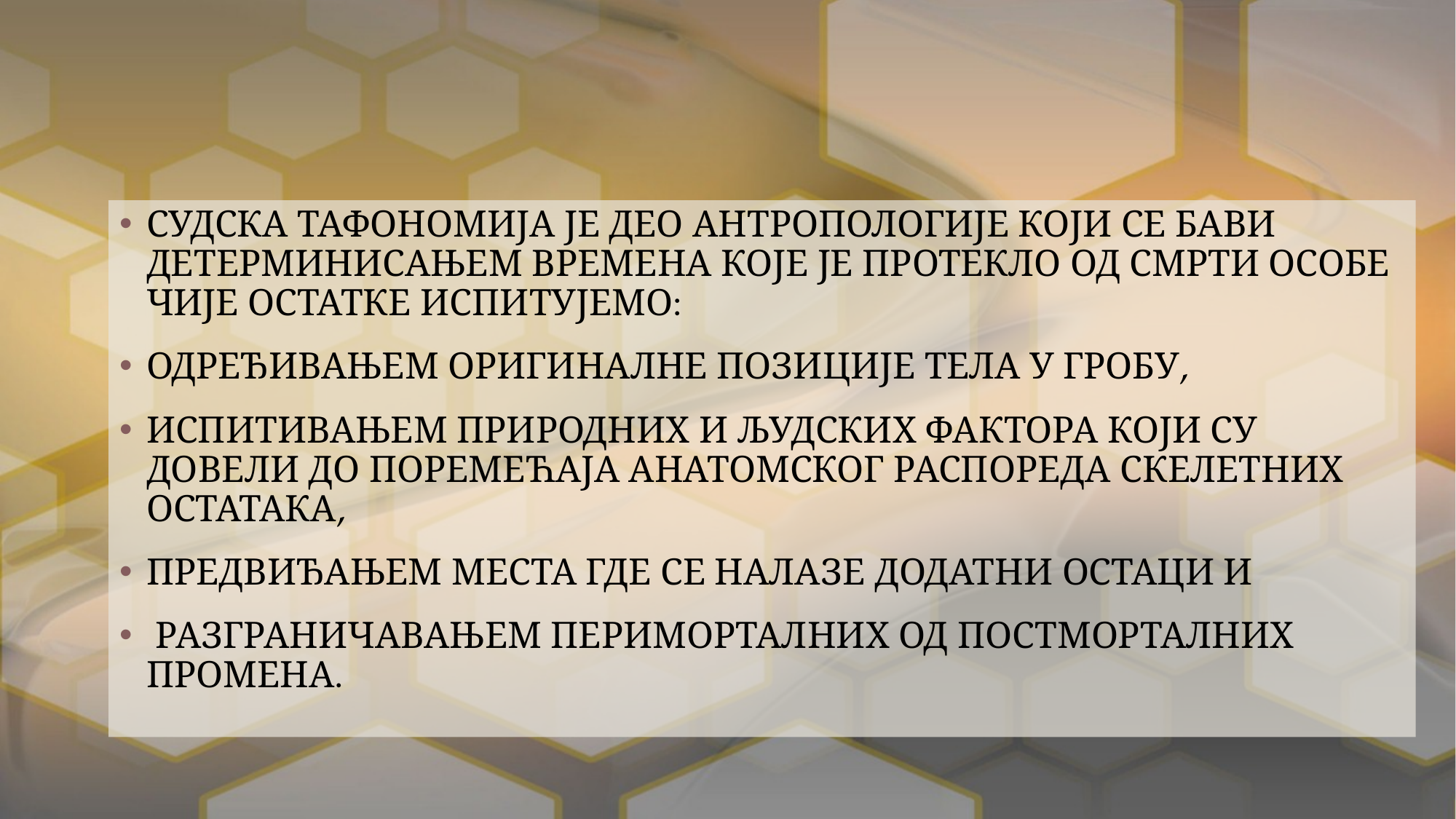

СУДСКА ТАФОНОМИЈА ЈЕ ДЕО АНТРОПОЛОГИЈЕ КОЈИ СЕ БАВИ ДЕТЕРМИНИСАЊЕМ ВРЕМЕНА КОЈЕ ЈЕ ПРОТЕКЛО ОД СМРТИ ОСОБЕ ЧИЈЕ ОСТАТКЕ ИСПИТУЈЕМО:
ОДРЕЂИВАЊЕМ ОРИГИНАЛНЕ ПОЗИЦИЈЕ ТЕЛА У ГРОБУ,
ИСПИТИВАЊЕМ ПРИРОДНИХ И ЉУДСКИХ ФАКТОРА КОЈИ СУ ДОВЕЛИ ДО ПОРЕМЕЋАЈА АНАТОМСКОГ РАСПОРЕДА СКЕЛЕТНИХ ОСТАТАКА,
ПРЕДВИЂАЊЕМ МЕСТА ГДЕ СЕ НАЛАЗЕ ДОДАТНИ ОСТАЦИ И
 РАЗГРАНИЧАВАЊЕМ ПЕРИМОРТАЛНИХ ОД ПОСТМОРТАЛНИХ ПРОМЕНА.